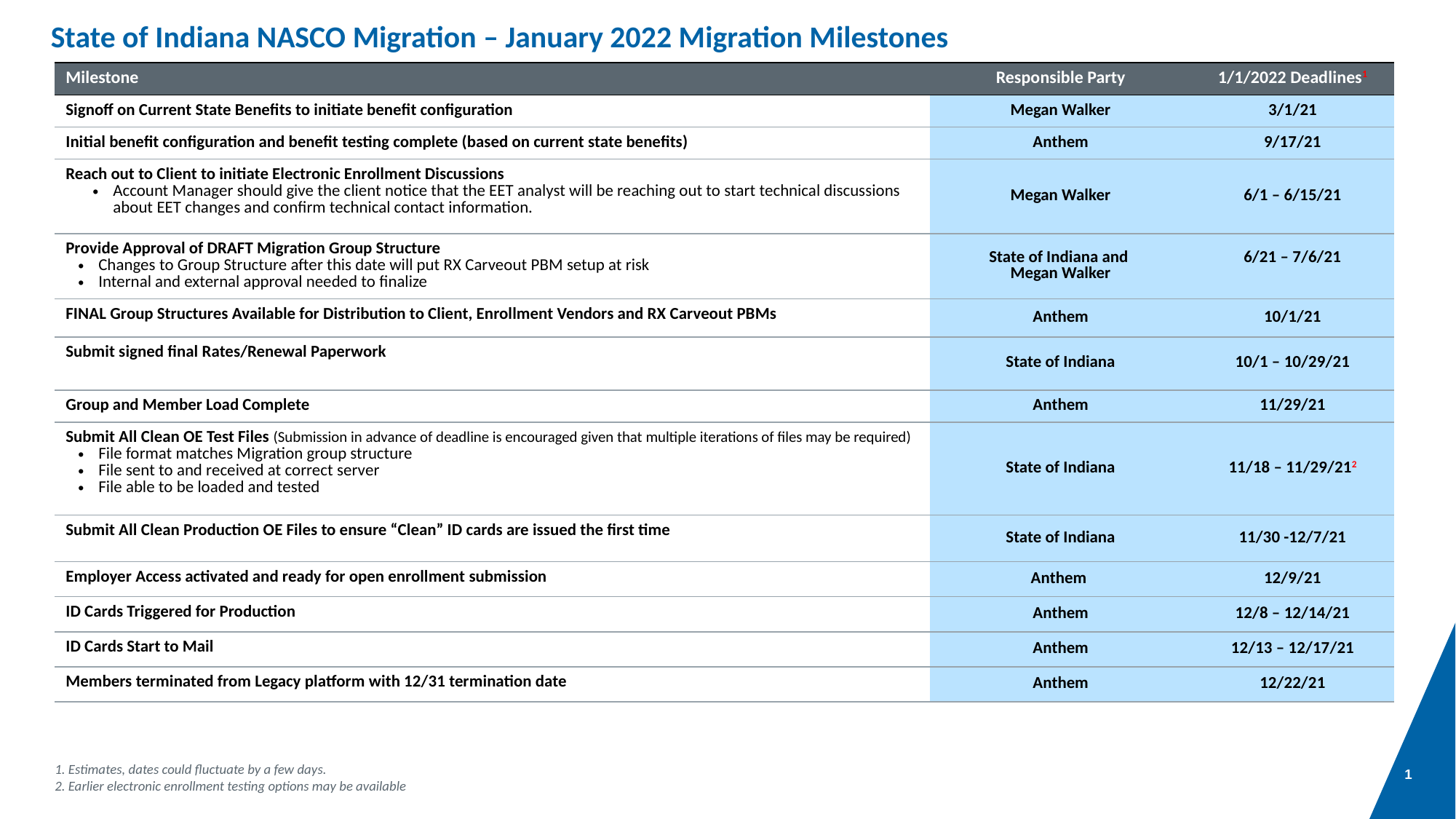

# State of Indiana NASCO Migration – January 2022 Migration Milestones
| Milestone | Responsible Party | 1/1/2022 Deadlines1 |
| --- | --- | --- |
| Signoff on Current State Benefits to initiate benefit configuration | Megan Walker | 3/1/21 |
| Initial benefit configuration and benefit testing complete (based on current state benefits) | Anthem | 9/17/21 |
| Reach out to Client to initiate Electronic Enrollment Discussions Account Manager should give the client notice that the EET analyst will be reaching out to start technical discussions about EET changes and confirm technical contact information. | Megan Walker | 6/1 – 6/15/21 |
| Provide Approval of DRAFT Migration Group Structure Changes to Group Structure after this date will put RX Carveout PBM setup at risk Internal and external approval needed to finalize | State of Indiana and Megan Walker | 6/21 – 7/6/21 |
| FINAL Group Structures Available for Distribution to Client, Enrollment Vendors and RX Carveout PBMs | Anthem | 10/1/21 |
| Submit signed final Rates/Renewal Paperwork | State of Indiana | 10/1 – 10/29/21 |
| Group and Member Load Complete | Anthem | 11/29/21 |
| Submit All Clean OE Test Files (Submission in advance of deadline is encouraged given that multiple iterations of files may be required) File format matches Migration group structure File sent to and received at correct server File able to be loaded and tested | State of Indiana | 11/18 – 11/29/212 |
| Submit All Clean Production OE Files to ensure “Clean” ID cards are issued the first time | State of Indiana | 11/30 -12/7/21 |
| Employer Access activated and ready for open enrollment submission | Anthem | 12/9/21 |
| ID Cards Triggered for Production | Anthem | 12/8 – 12/14/21 |
| ID Cards Start to Mail | Anthem | 12/13 – 12/17/21 |
| Members terminated from Legacy platform with 12/31 termination date | Anthem | 12/22/21 |
1
Estimates, dates could fluctuate by a few days.
Earlier electronic enrollment testing options may be available